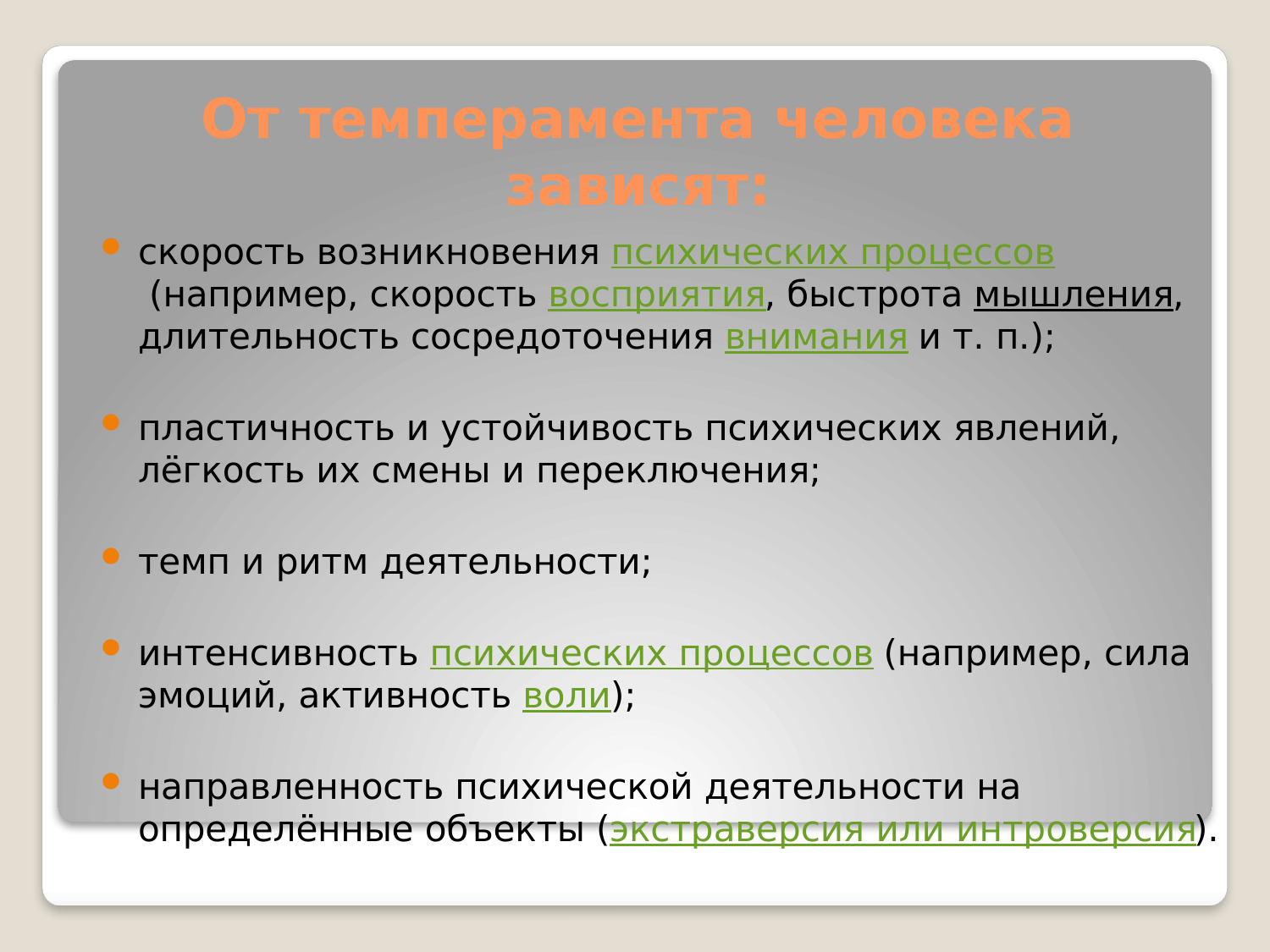

# От темперамента человека зависят:
скорость возникновения психических процессов (например, скорость восприятия, быстрота мышления, длительность сосредоточения внимания и т. п.);

пластичность и устойчивость психических явлений, лёгкость их смены и переключения;

темп и ритм деятельности;

интенсивность психических процессов (например, сила эмоций, активность воли);

направленность психической деятельности на определённые объекты (экстраверсия или интроверсия).